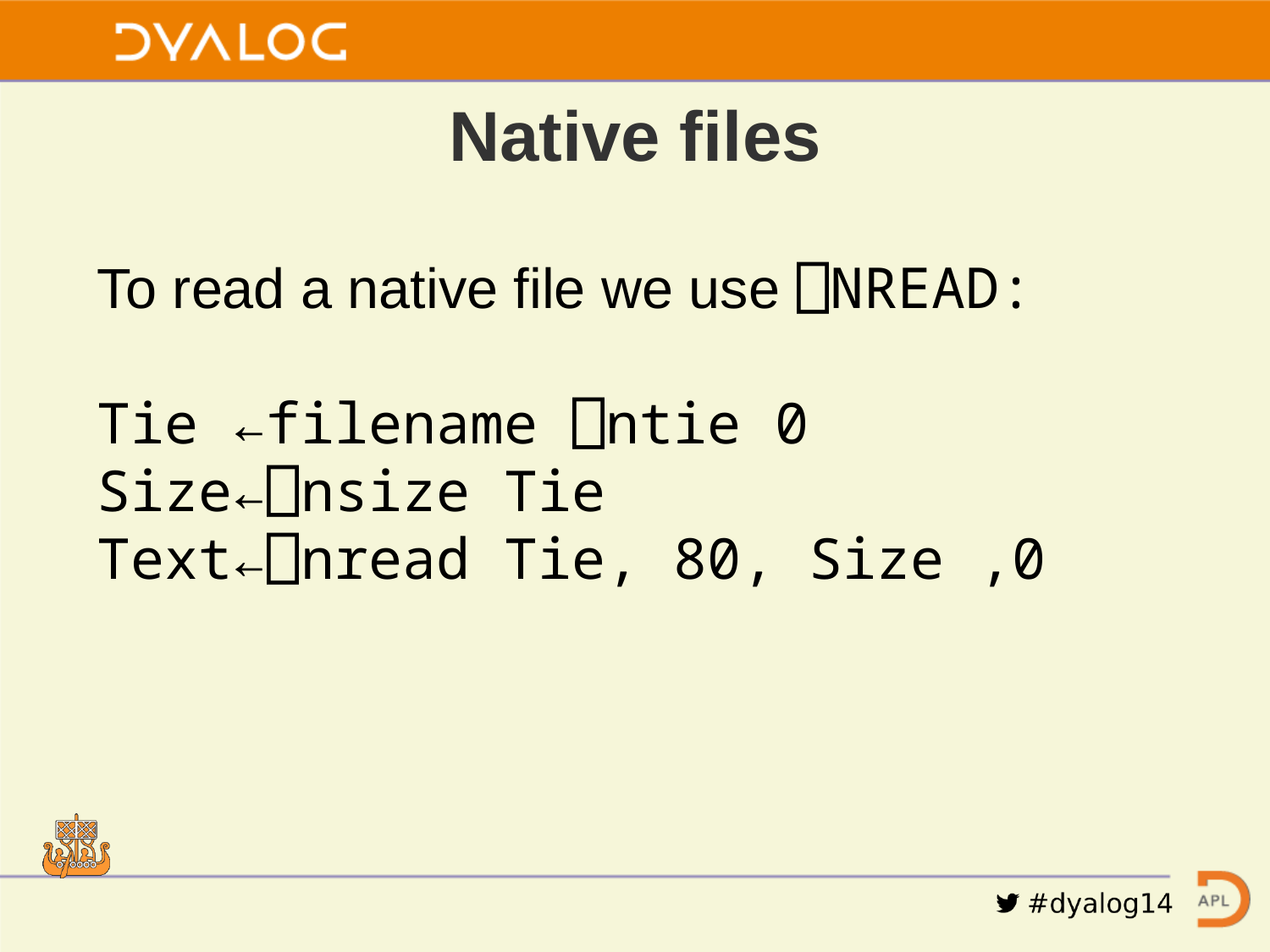

# Native files
To read a native file we use ⎕NREAD:

Tie ←filename ⎕ntie 0
Size←⎕nsize Tie
Text←⎕nread Tie, 80, Size ,0